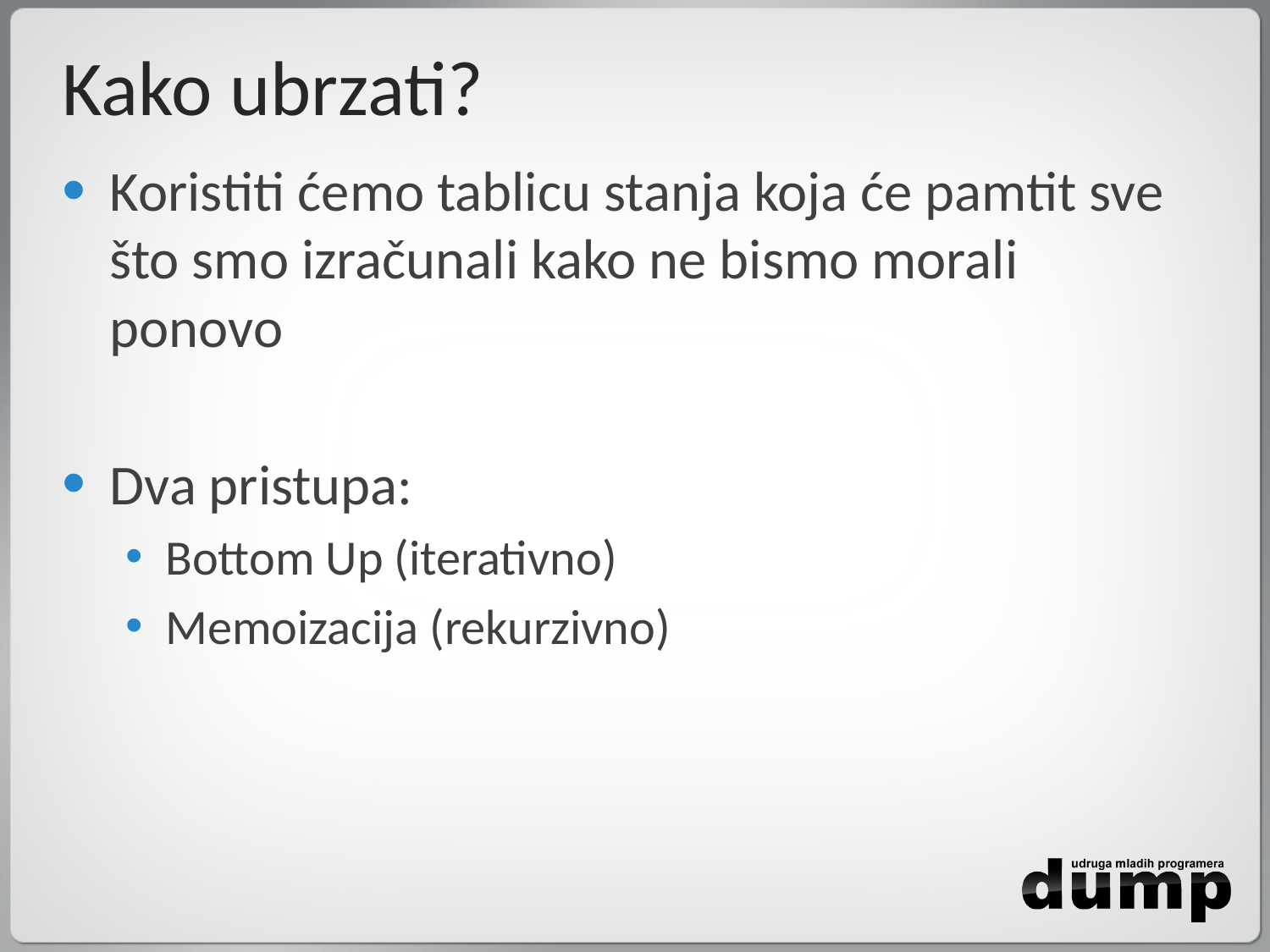

# Kako ubrzati?
Koristiti ćemo tablicu stanja koja će pamtit sve što smo izračunali kako ne bismo morali ponovo

Dva pristupa:
Bottom Up (iterativno)
Memoizacija (rekurzivno)